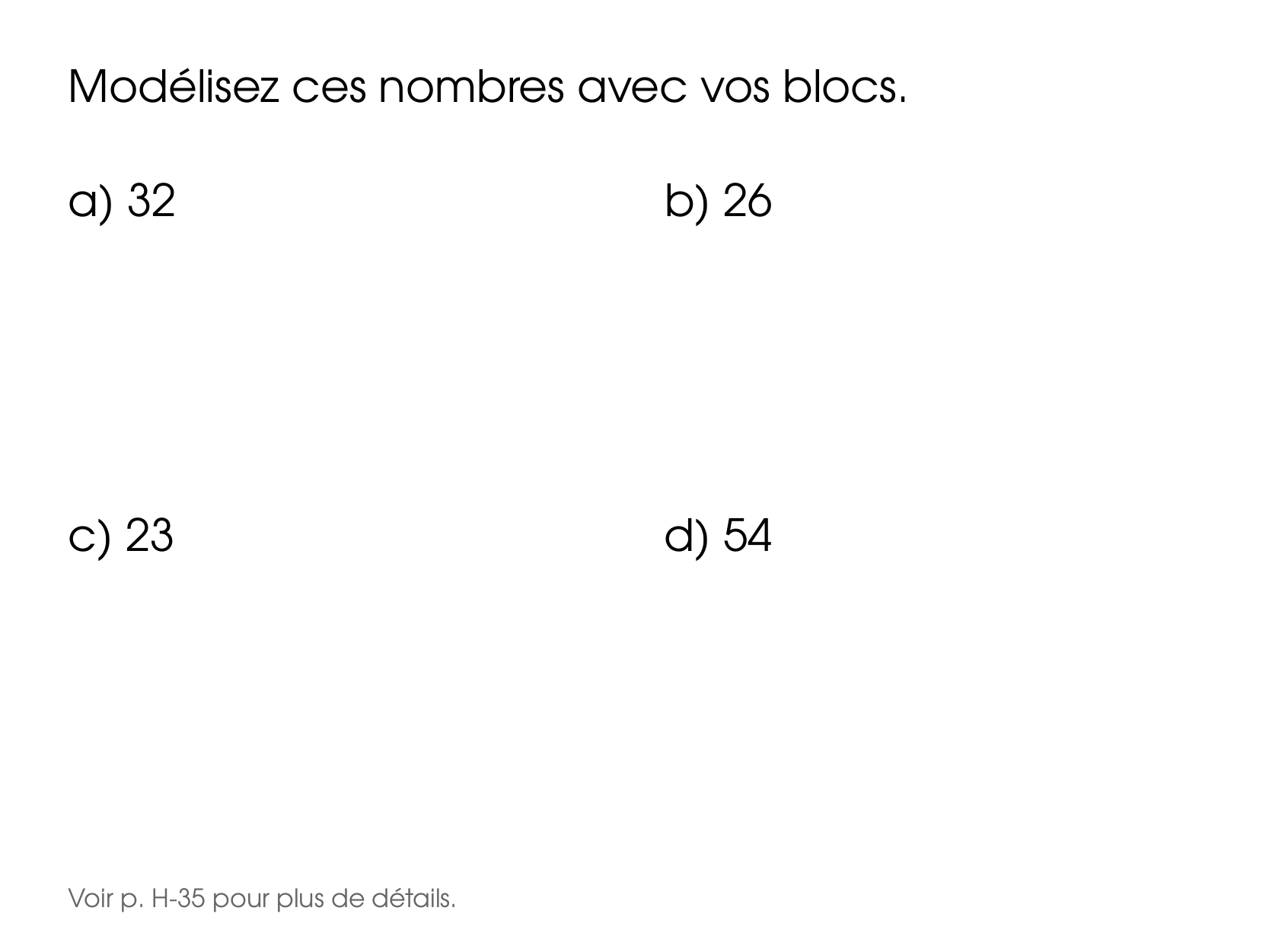

Modélisez ces nombres avec vos blocs.
a) 32
b) 26
c) 23
d) 54
Voir p. H-35 pour plus de détails.